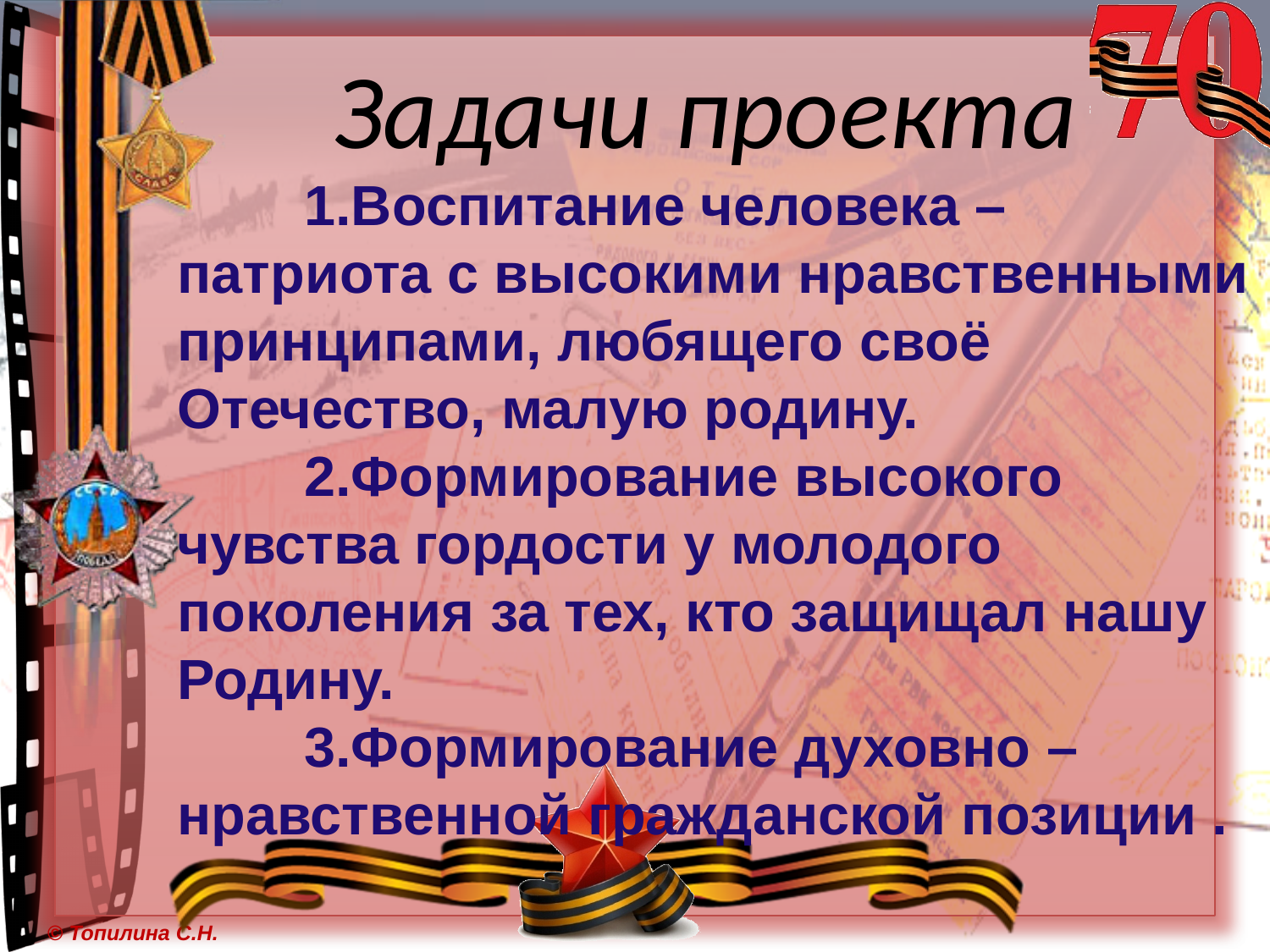

Задачи проекта
	1.Воспитание человека – патриота с высокими нравственными принципами, любящего своё Отечество, малую родину.
	2.Формирование высокого чувства гордости у молодого поколения за тех, кто защищал нашу Родину.
	3.Формирование духовно – нравственной гражданской позиции .